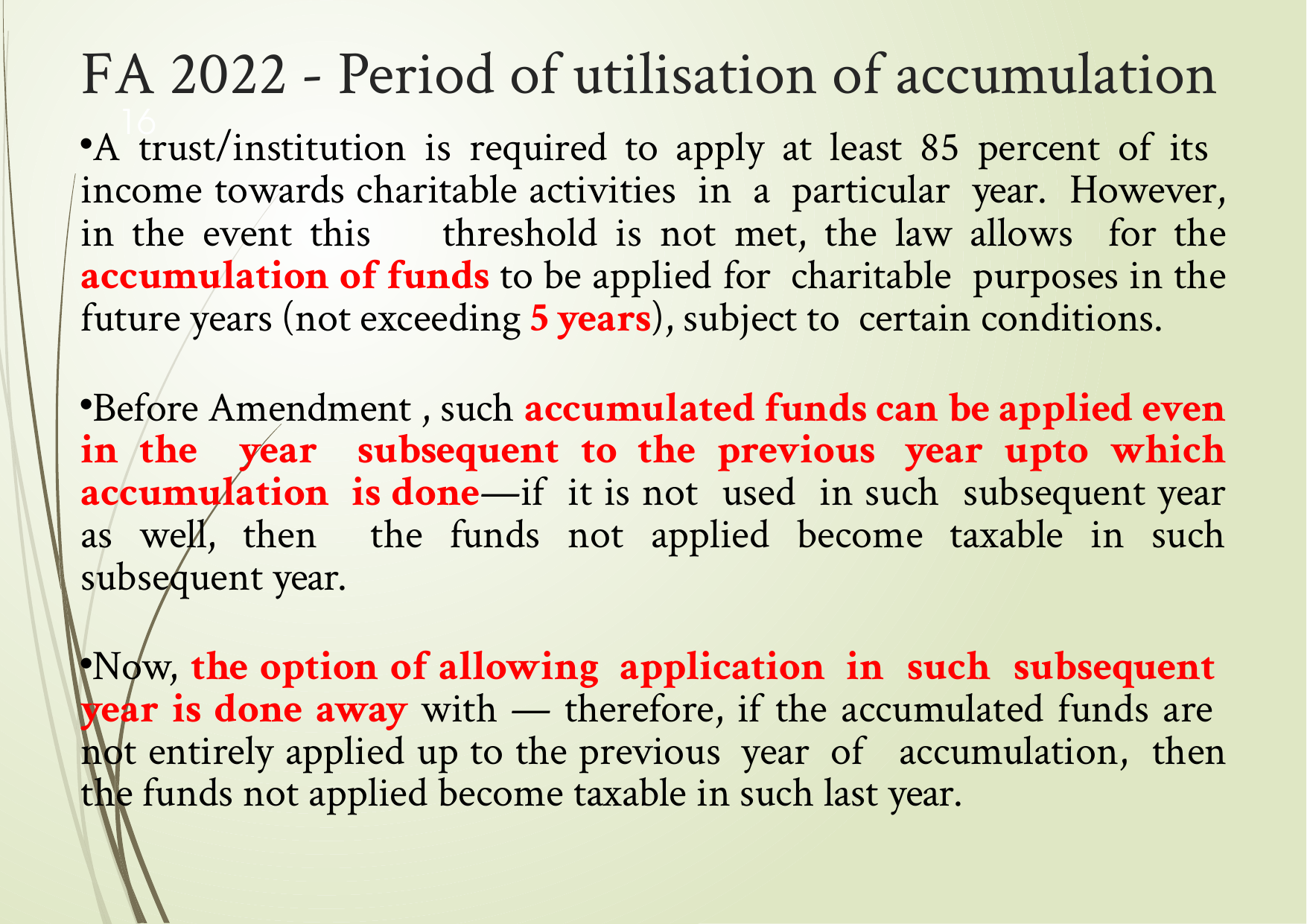

# FA 2022 - Period of utilisation of accumulation
16
A trust/institution is required to apply at least 85 percent of its  income towards charitable activities in a particular year.  However, in the event this    threshold is not met, the law allows  for the accumulation of funds to be applied for charitable  purposes in the future years (not exceeding 5 years), subject to  certain conditions.

Before Amendment , such accumulated funds can be applied even in the  year subsequent to the previous year upto which accumulation  is done—if  it is not  used  in such  subsequent year as well, then  the funds not applied become taxable in such subsequent year.

Now, the option of allowing application in  such  subsequent  year is done away with — therefore, if the accumulated funds are  not entirely applied up to the previous year of   accumulation,  then the funds not applied become taxable in such last year.